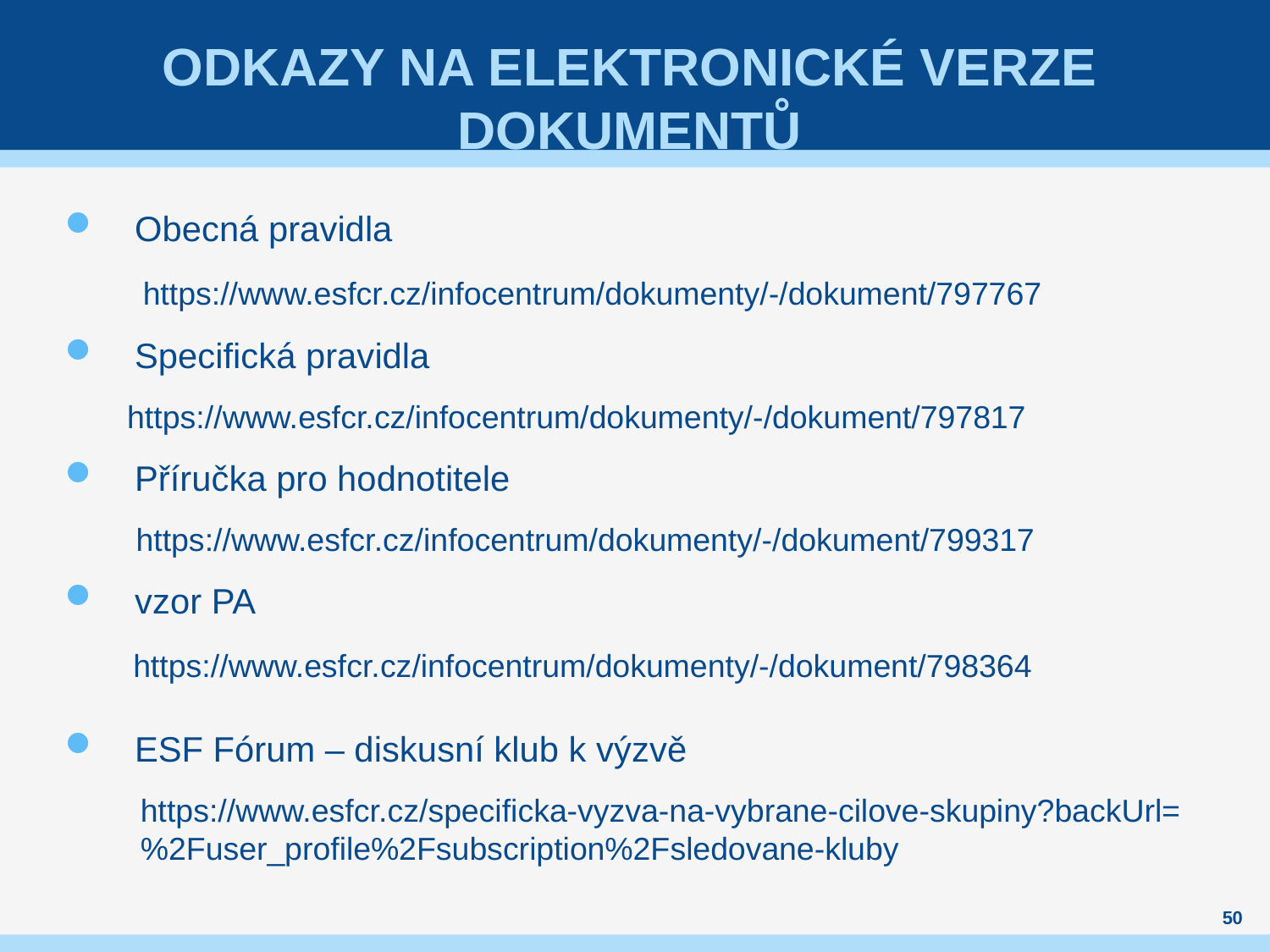

# Odkazy na elektronické verze dokumentů
 Obecná pravidla
        https://www.esfcr.cz/infocentrum/dokumenty/-/dokument/797767
 Specifická pravidla
       https://www.esfcr.cz/infocentrum/dokumenty/-/dokument/797817
 Příručka pro hodnotitele
        https://www.esfcr.cz/infocentrum/dokumenty/-/dokument/799317
 vzor PA
       https://www.esfcr.cz/infocentrum/dokumenty/-/dokument/798364
 ESF Fórum – diskusní klub k výzvě
https://www.esfcr.cz/specificka-vyzva-na-vybrane-cilove-skupiny?backUrl=%2Fuser_profile%2Fsubscription%2Fsledovane-kluby
50